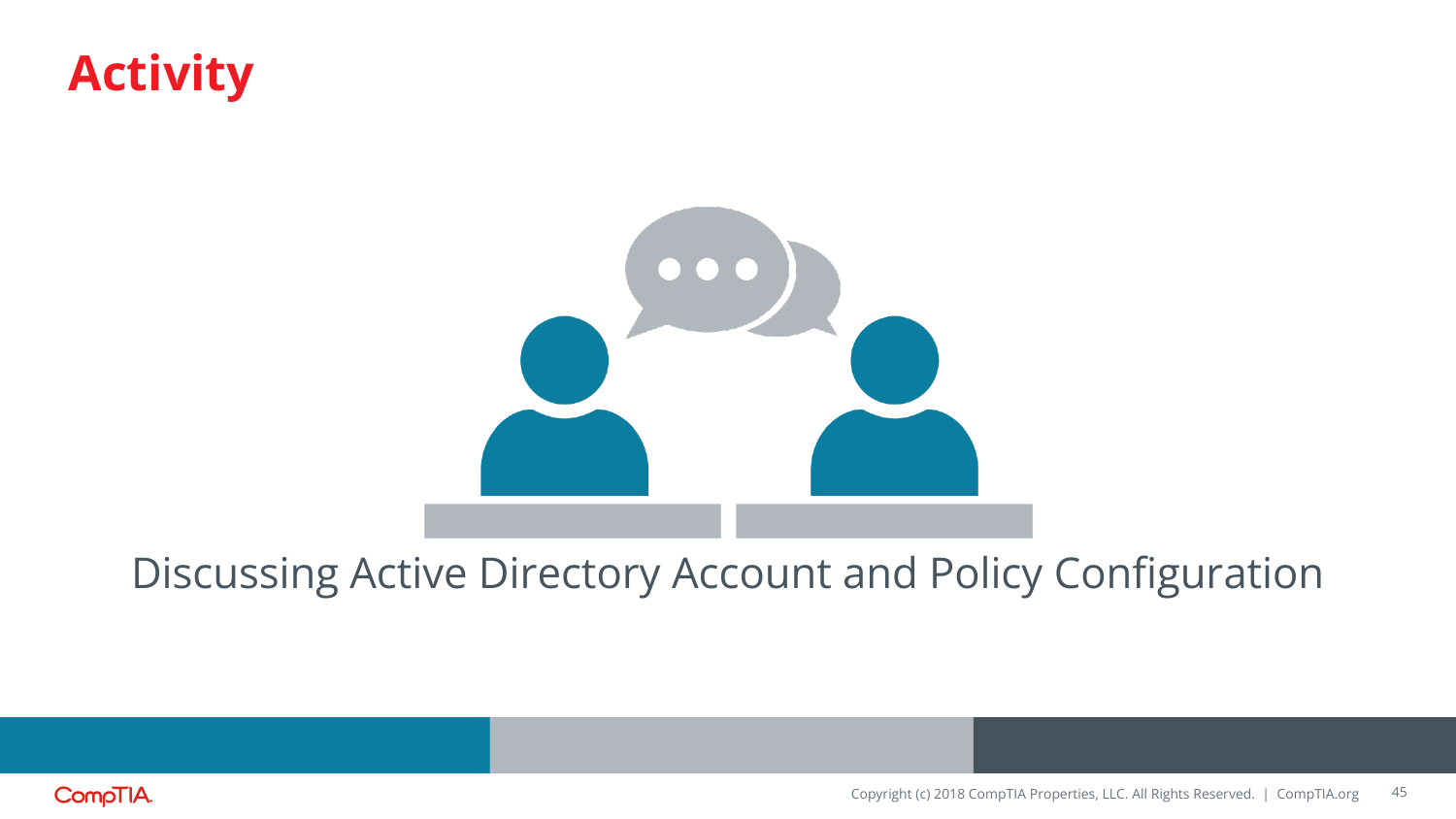

Discussing Active Directory Account and Policy Configuration
45